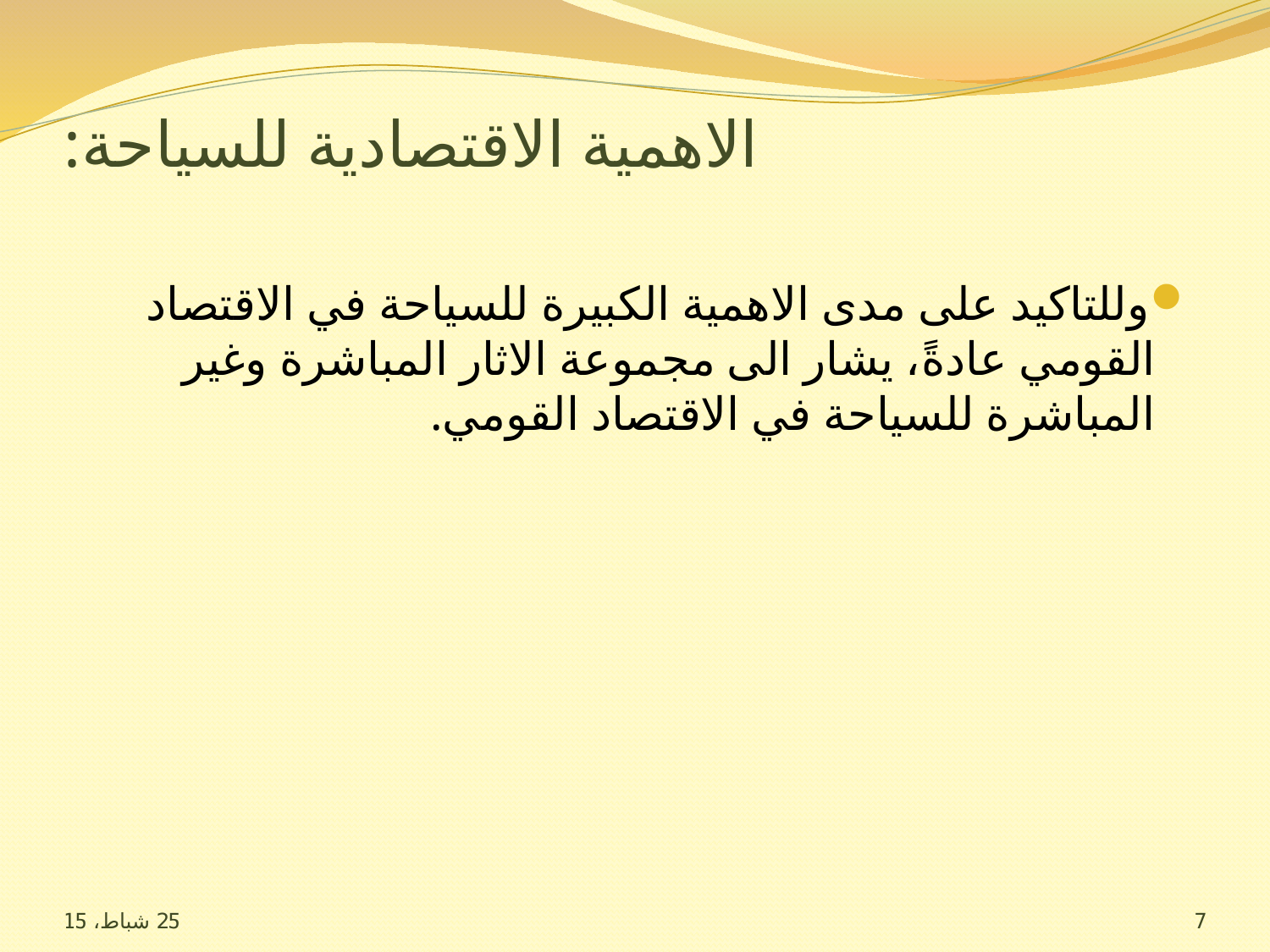

# الاهمية الاقتصادية للسياحة:
وللتاكيد على مدى الاهمية الكبيرة للسياحة في الاقتصاد القومي عادةً، يشار الى مجموعة الاثار المباشرة وغير المباشرة للسياحة في الاقتصاد القومي.

25 شباط، 15
7